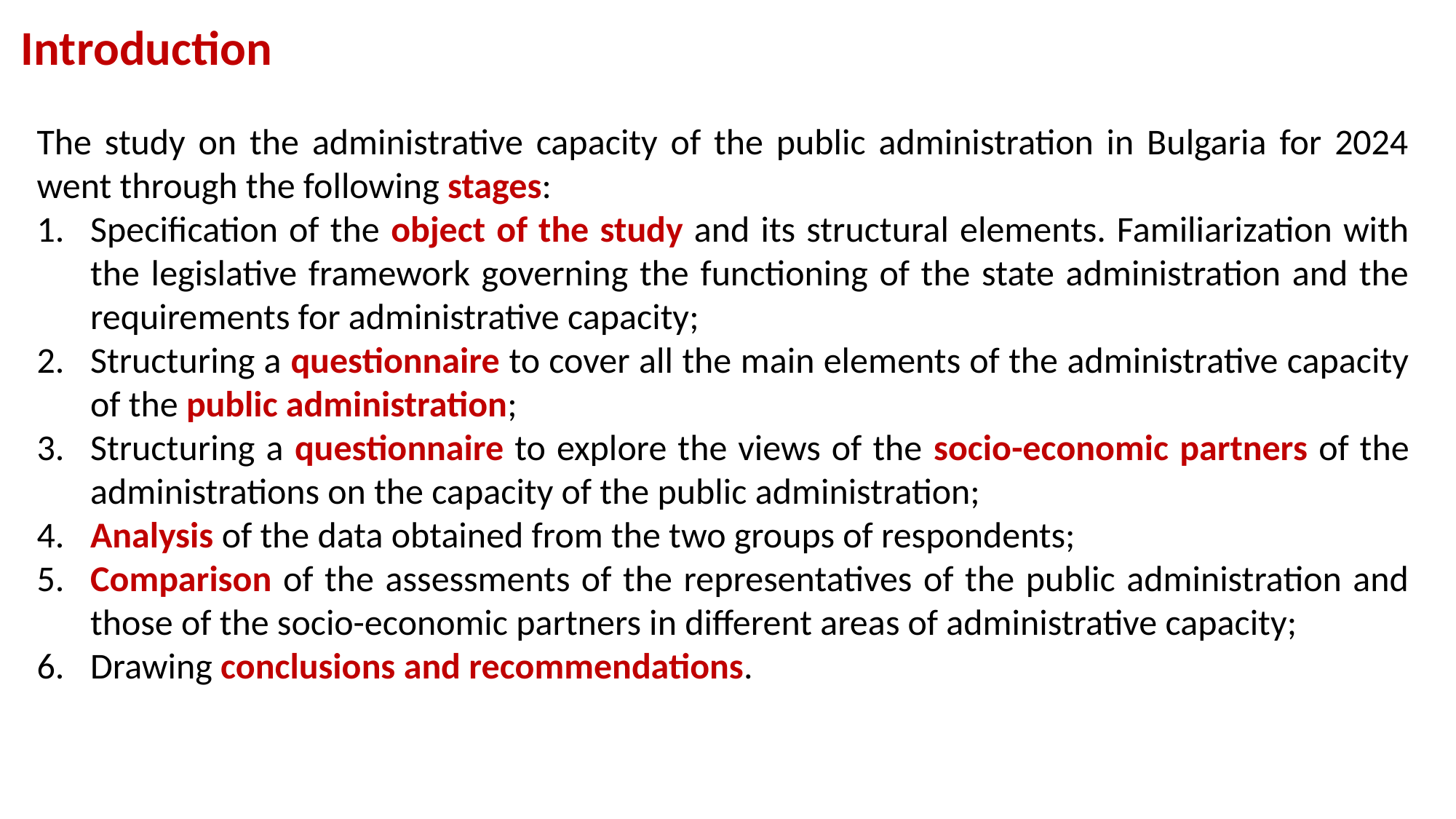

Introduction
The study on the administrative capacity of the public administration in Bulgaria for 2024 went through the following stages:
1.	Specification of the object of the study and its structural elements. Familiarization with the legislative framework governing the functioning of the state administration and the requirements for administrative capacity;
2.	Structuring a questionnaire to cover all the main elements of the administrative capacity of the public administration;
3.	Structuring a questionnaire to explore the views of the socio-economic partners of the administrations on the capacity of the public administration;
4.	Analysis of the data obtained from the two groups of respondents;
5.	Comparison of the assessments of the representatives of the public administration and those of the socio-economic partners in different areas of administrative capacity;
6.	Drawing conclusions and recommendations.